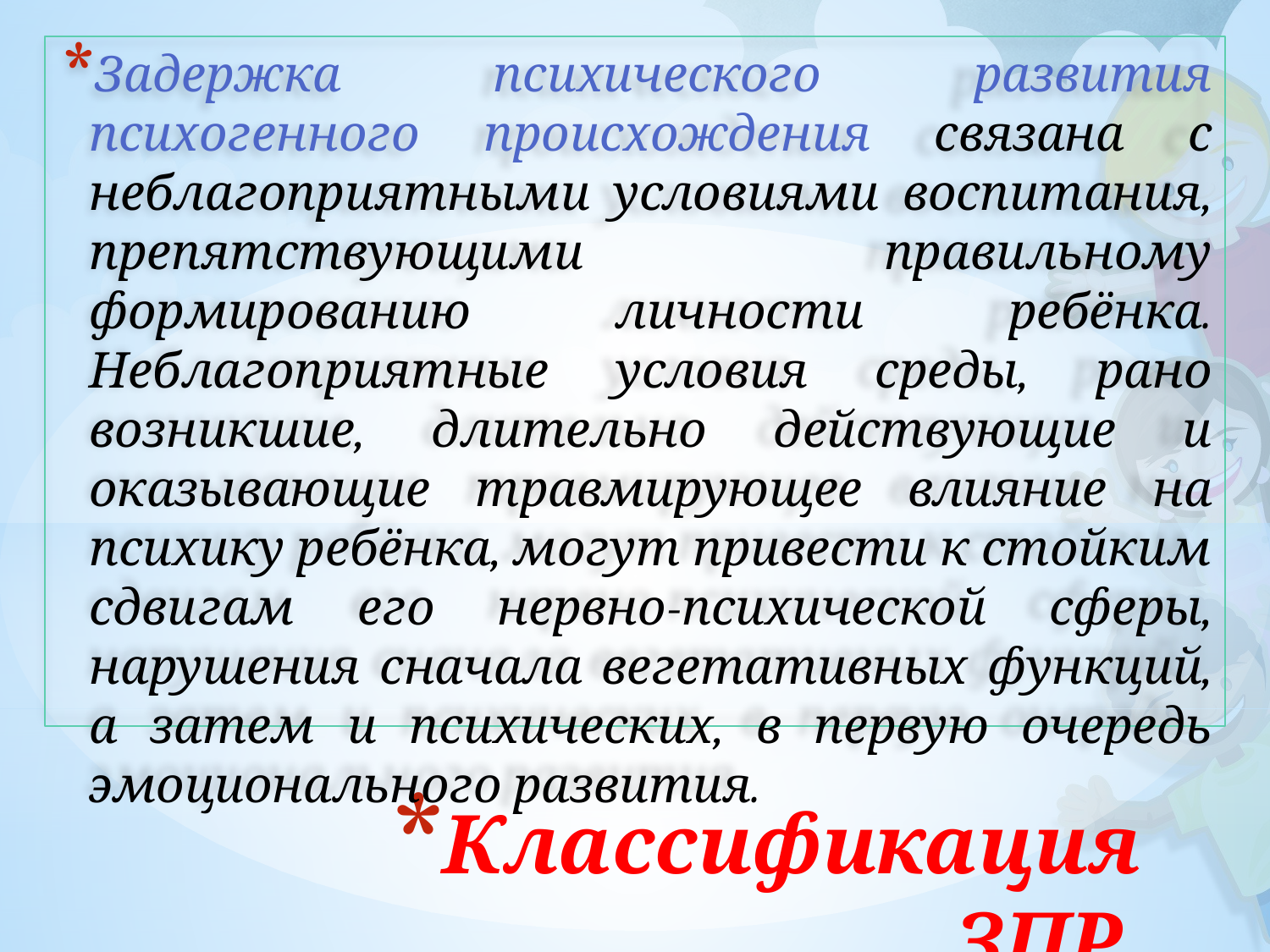

Задержка психического развития психогенного происхождения связана с неблагоприятными условиями воспитания, препятствующими правильному формированию личности ребёнка. Неблагоприятные условия среды, рано возникшие, длительно действующие и оказывающие травмирующее влияние на психику ребёнка, могут привести к стойким сдвигам его нервно-психической сферы, нарушения сначала вегетативных функций, а затем и психических, в первую очередь эмоционального развития.
# Классификация ЗПР.